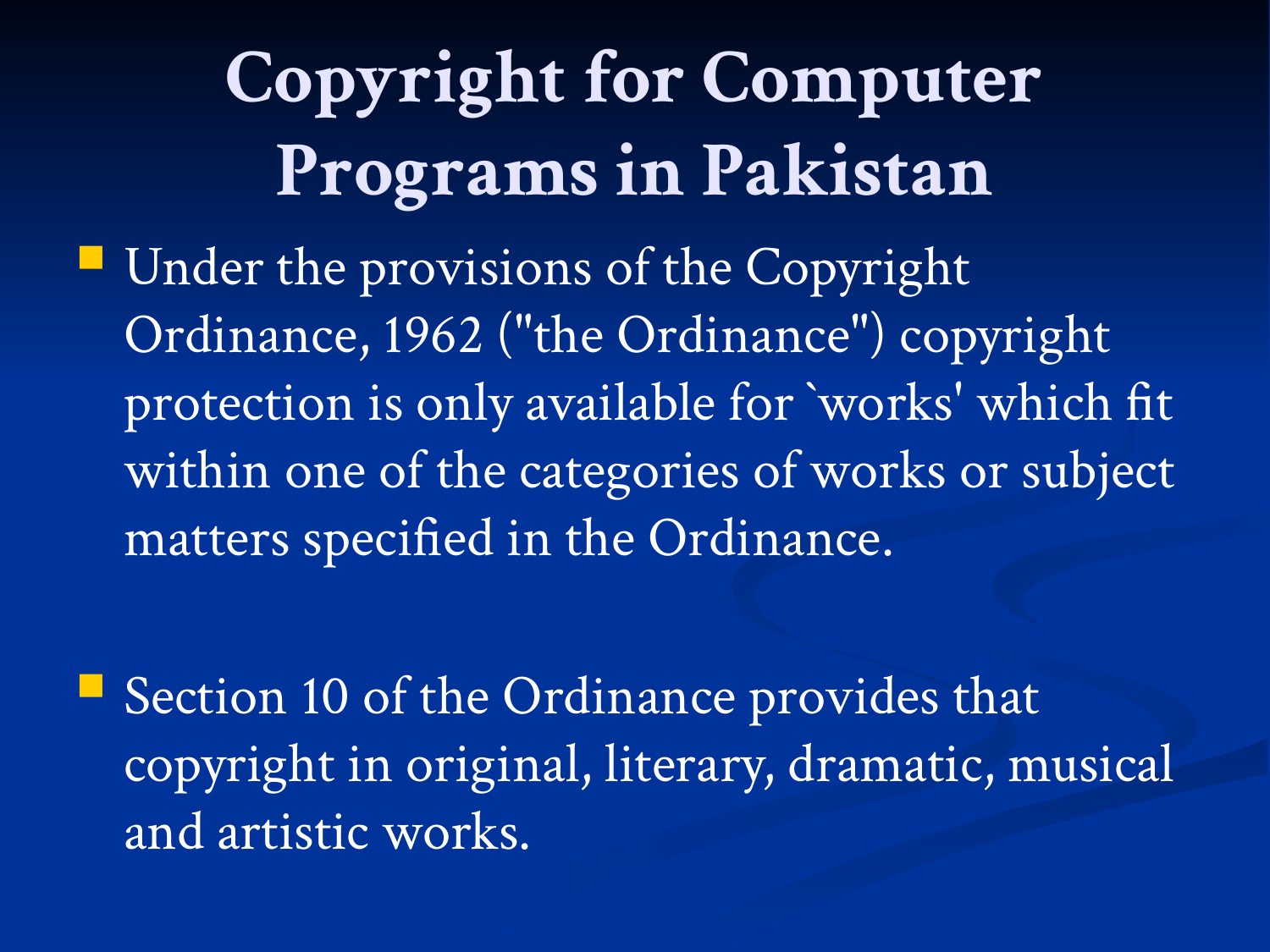

# Copyright for Computer Programs in Pakistan
Under the provisions of the Copyright Ordinance, 1962 ("the Ordinance") copyright protection is only available for `works' which fit within one of the categories of works or subject matters specified in the Ordinance.

Section 10 of the Ordinance provides that copyright in original, literary, dramatic, musical and artistic works.